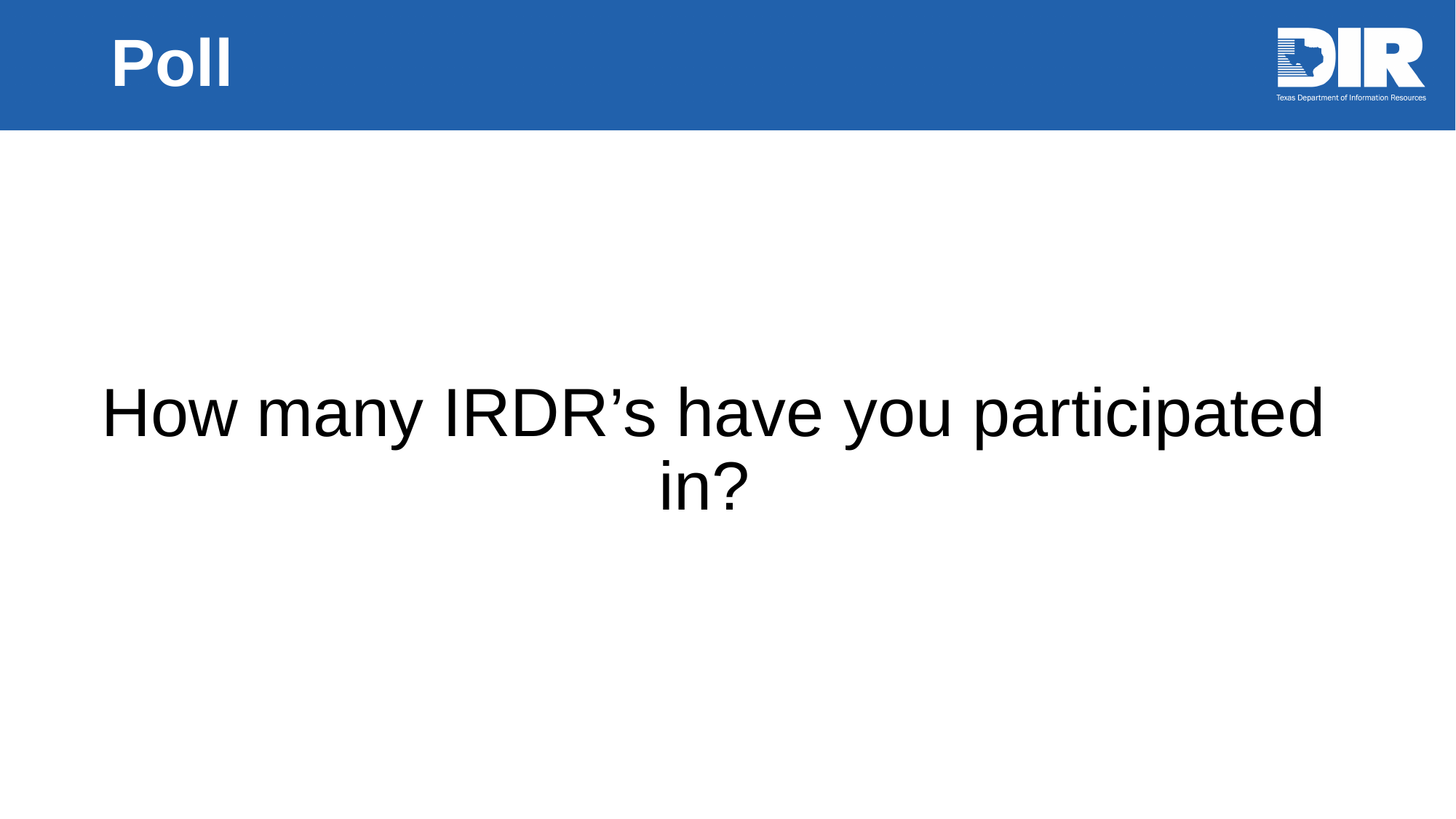

# Poll

How many IRDR’s have you participated in?